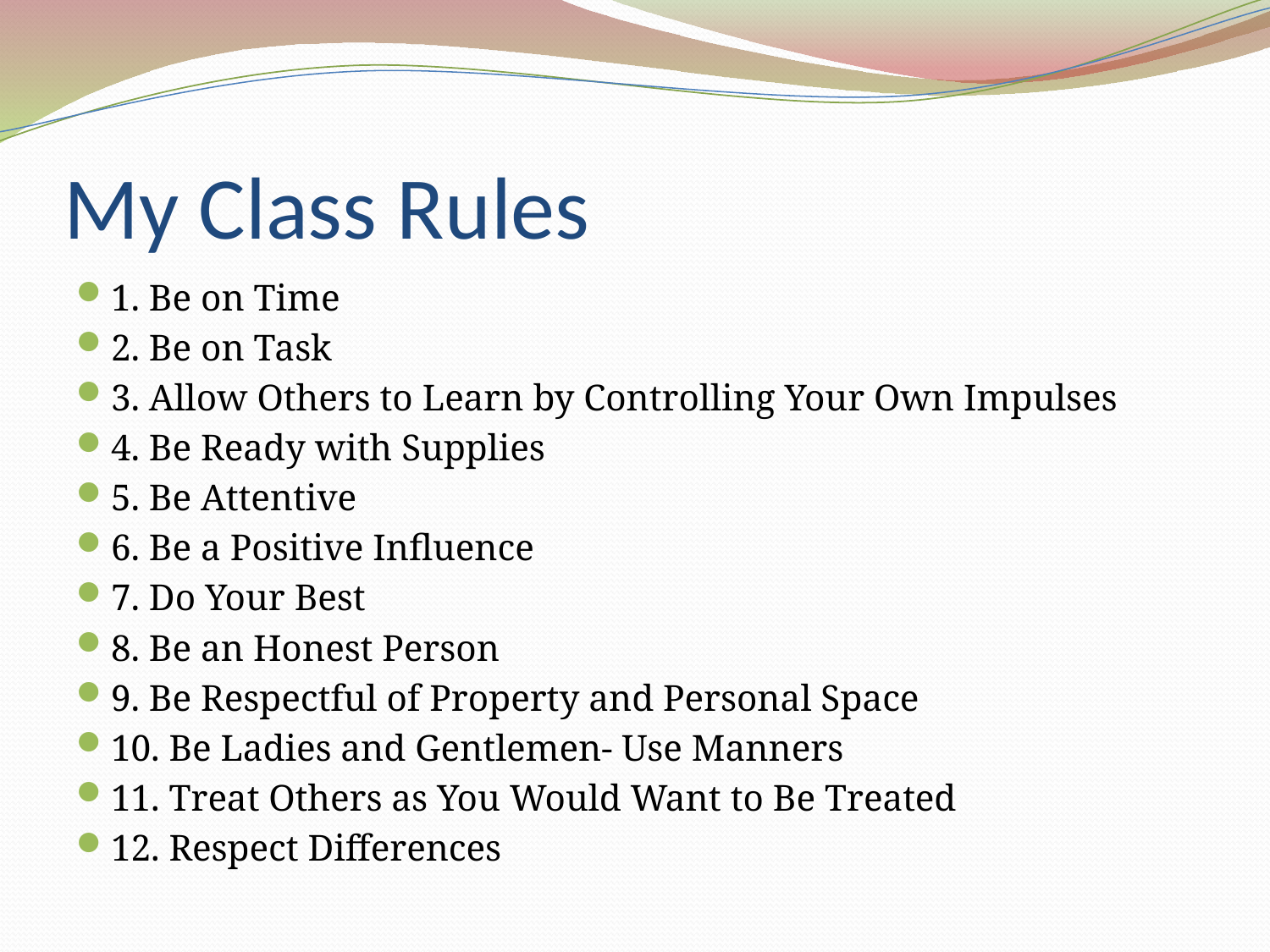

# My Class Rules
1. Be on Time
2. Be on Task
3. Allow Others to Learn by Controlling Your Own Impulses
4. Be Ready with Supplies
5. Be Attentive
6. Be a Positive Influence
7. Do Your Best
8. Be an Honest Person
9. Be Respectful of Property and Personal Space
10. Be Ladies and Gentlemen- Use Manners
11. Treat Others as You Would Want to Be Treated
12. Respect Differences